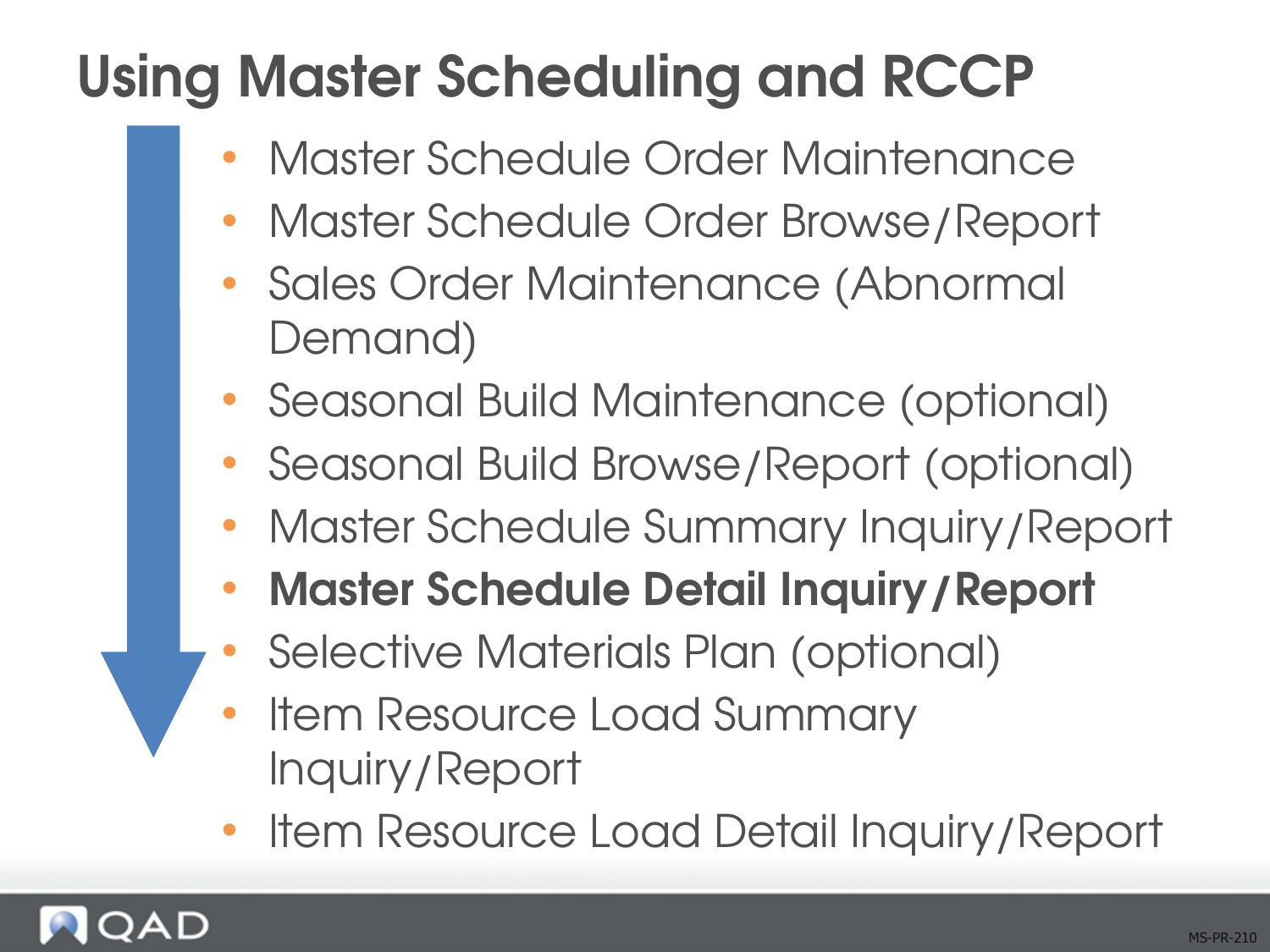

# Using Master Scheduling and RCCP
Master Schedule Order Maintenance
Master Schedule Order Browse/Report
Sales Order Maintenance (Abnormal Demand)
Seasonal Build Maintenance (optional)
Seasonal Build Browse/Report (optional)
Master Schedule Summary Inquiry/Report
Master Schedule Detail Inquiry/Report
Selective Materials Plan (optional)
Item Resource Load Summary Inquiry/Report
Item Resource Load Detail Inquiry/Report

MS-PR-210